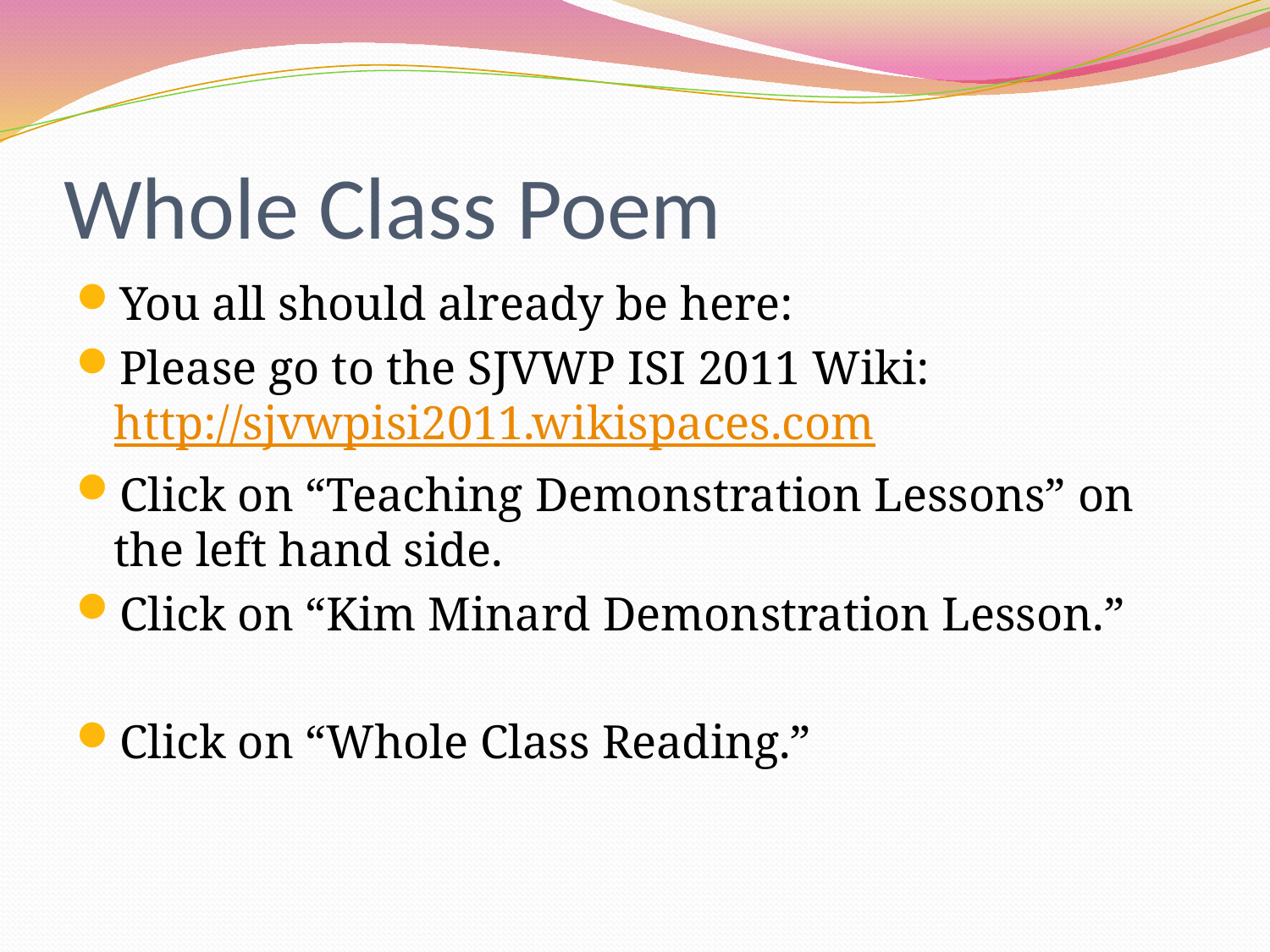

# Whole Class Poem
You all should already be here:
Please go to the SJVWP ISI 2011 Wiki: http://sjvwpisi2011.wikispaces.com
Click on “Teaching Demonstration Lessons” on the left hand side.
Click on “Kim Minard Demonstration Lesson.”

Click on “Whole Class Reading.”